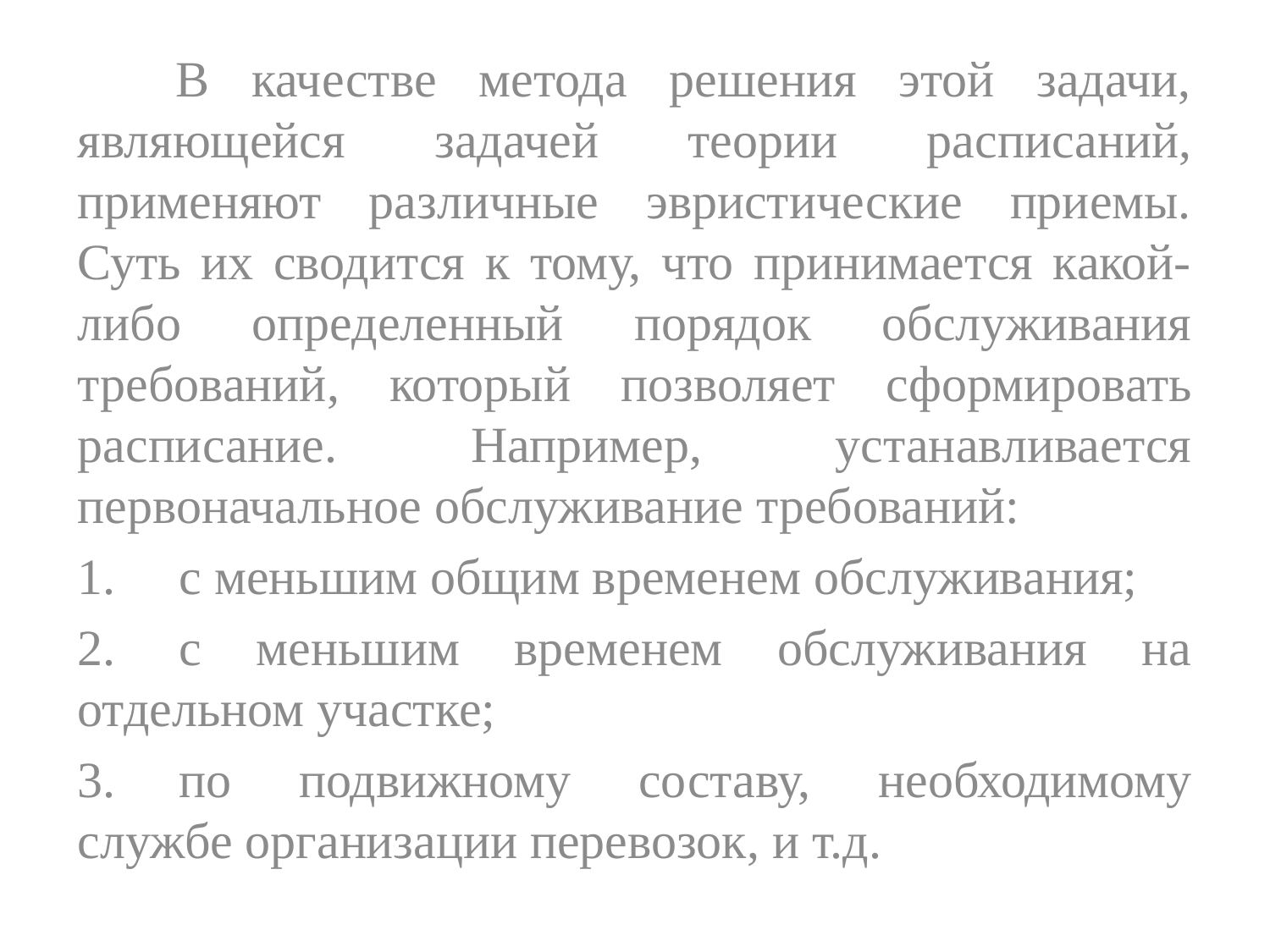

В качестве метода решения этой задачи, являющейся задачей теории расписаний, применяют различные эвристические приемы. Суть их сводится к тому, что принимается какой-либо определенный порядок обслуживания требований, кото­рый позволяет сформировать расписание. Например, устанавливается первоначальное обслуживание требований:
1.     с меньшим общим временем обслуживания;
2.     с меньшим временем обслуживания на отдельном участке;
3.     по подвижному составу, необходимому службе организации перевозок, и т.д.